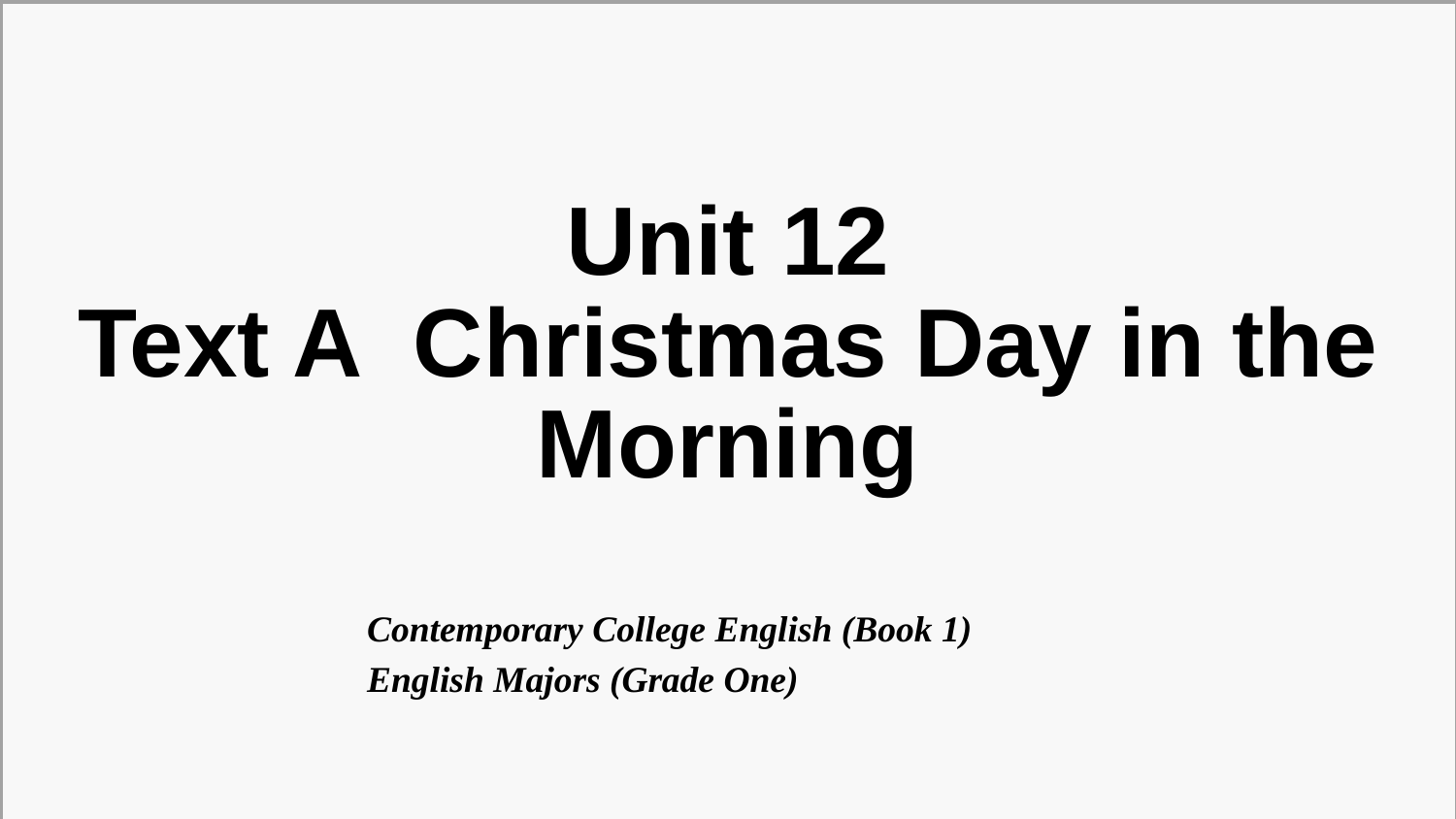

Unit 12
Text A  Christmas Day in the Morning
Contemporary College English (Book 1)
English Majors (Grade One)